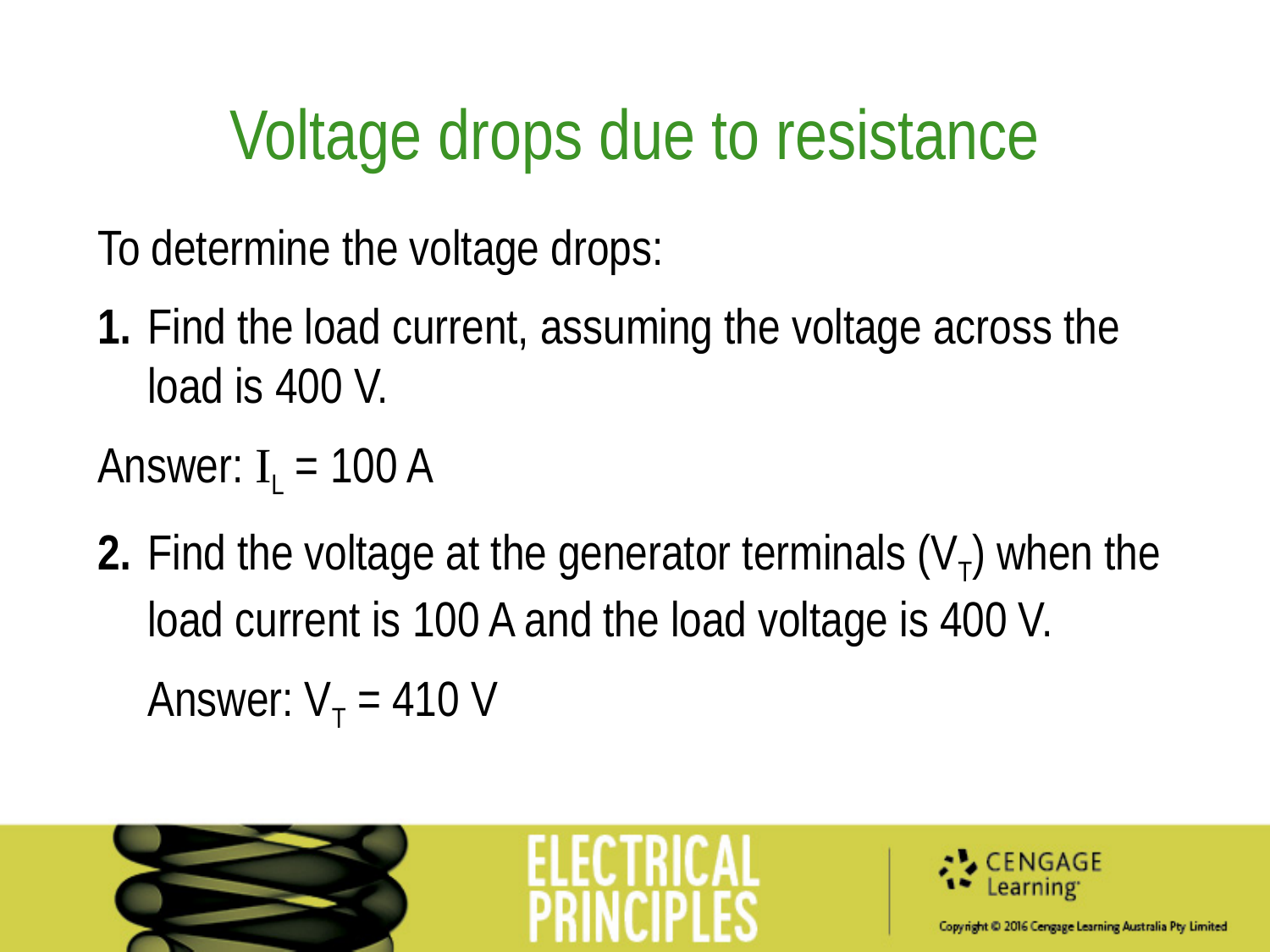

Voltage drops due to resistance

To determine the voltage drops:
1.	Find the load current, assuming the voltage across the load is 400 V.
Answer: IL = 100 A
2.	Find the voltage at the generator terminals (VT) when the load current is 100 A and the load voltage is 400 V.
Answer: VT = 410 V